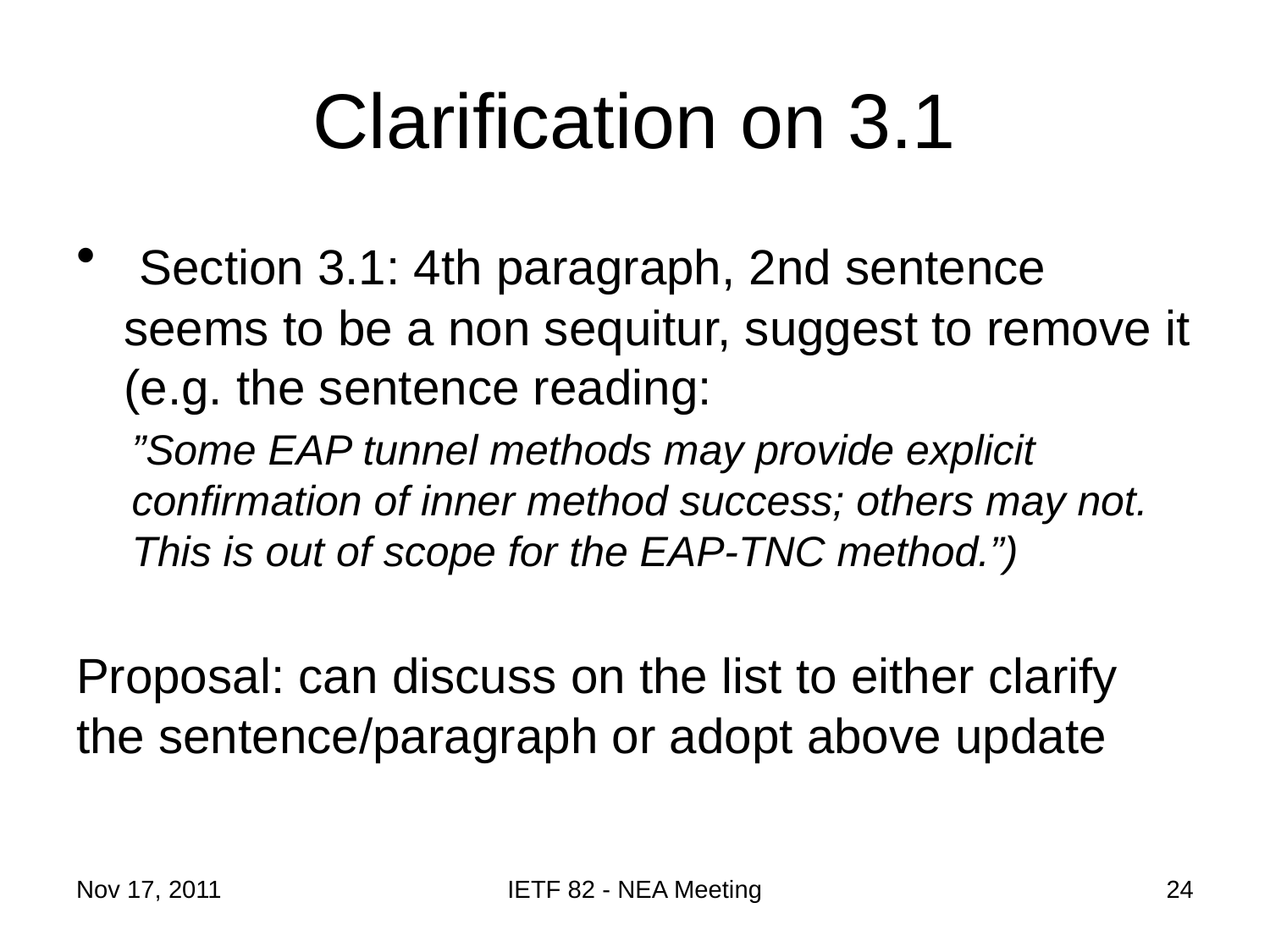

# Clarification on 3.1
 Section 3.1: 4th paragraph, 2nd sentence seems to be a non sequitur, suggest to remove it (e.g. the sentence reading:
”Some EAP tunnel methods may provide explicit confirmation of inner method success; others may not.  This is out of scope for the EAP-TNC method.”)

Proposal: can discuss on the list to either clarify the sentence/paragraph or adopt above update
Nov 17, 2011
IETF 82 - NEA Meeting
24